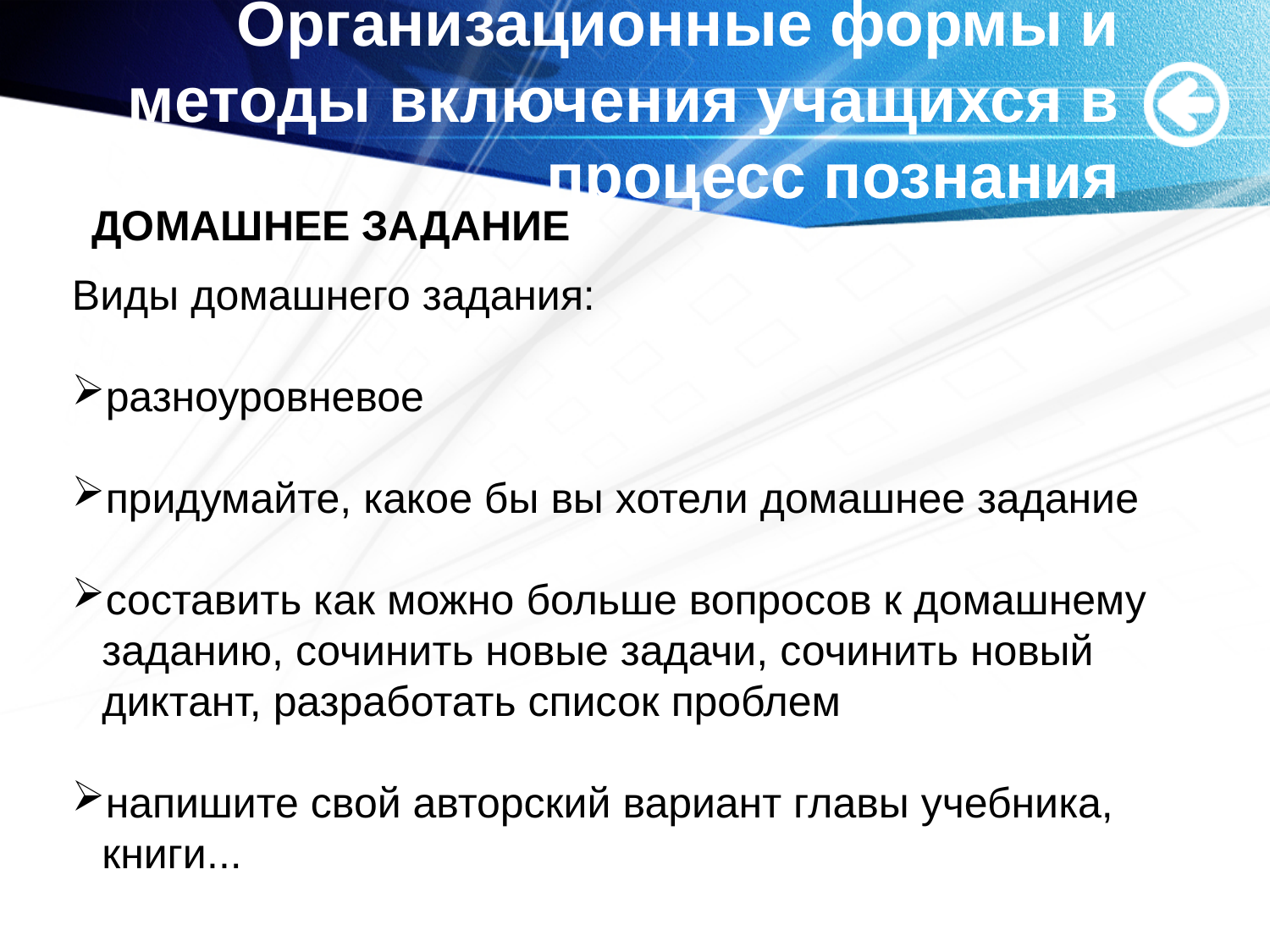

# Организационные формы и методы включения учащихся в процесс познания
Домашнее задание
Виды домашнего задания:

разноуровневое

придумайте, какое бы вы хотели домашнее задание

составить как можно больше вопросов к домашнему
заданию, сочинить новые задачи, сочинить новый диктант, разработать список проблем

напишите свой авторский вариант главы учебника,
книги...